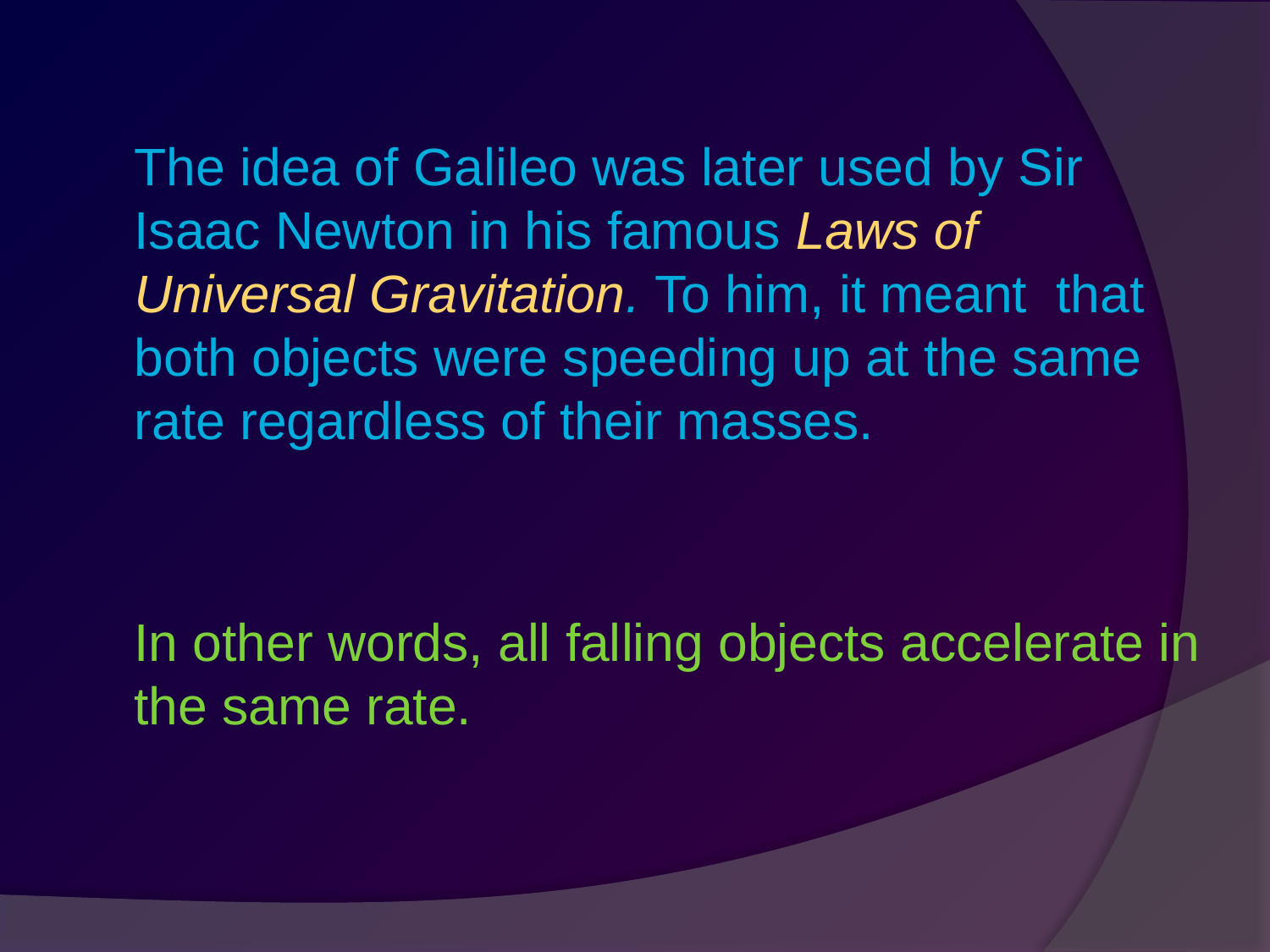

The idea of Galileo was later used by Sir Isaac Newton in his famous Laws of Universal Gravitation. To him, it meant  that both objects were speeding up at the same rate regardless of their masses.

	In other words, all falling objects accelerate in the same rate.